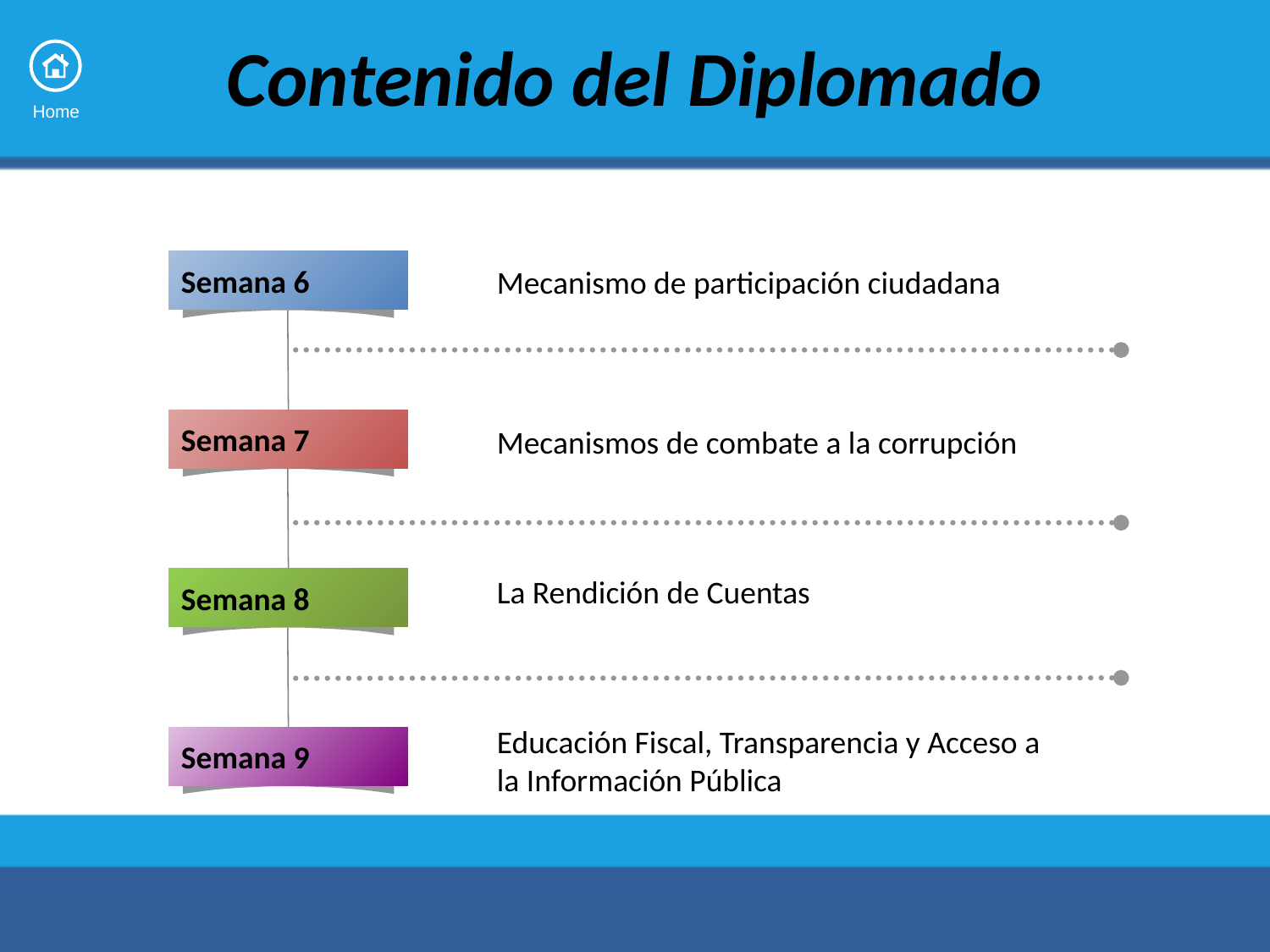

# Contenido del Diplomado
Semana 6

Mecanismo de participación ciudadana

Semana 7

Mecanismos de combate a la corrupción

La Rendición de Cuentas
Semana 8

Educación Fiscal, Transparencia y Acceso a la Información Pública
Semana 9